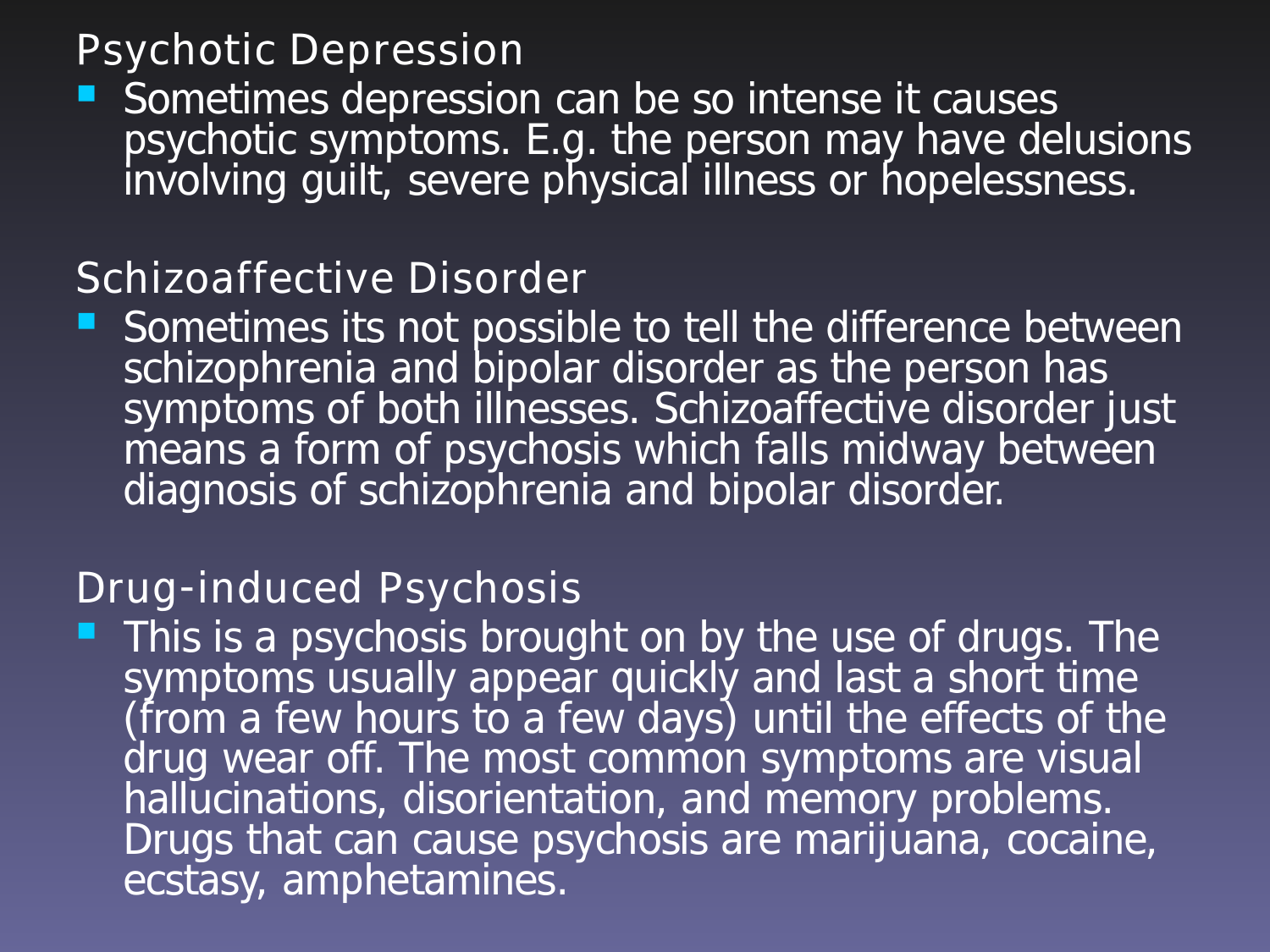

Psychotic Depression
Sometimes depression can be so intense it causes psychotic symptoms. E.g. the person may have delusions involving guilt, severe physical illness or hopelessness.

Schizoaffective Disorder
Sometimes its not possible to tell the difference between schizophrenia and bipolar disorder as the person has symptoms of both illnesses. Schizoaffective disorder just means a form of psychosis which falls midway between diagnosis of schizophrenia and bipolar disorder.

Drug-induced Psychosis
This is a psychosis brought on by the use of drugs. The symptoms usually appear quickly and last a short time (from a few hours to a few days) until the effects of the drug wear off. The most common symptoms are visual hallucinations, disorientation, and memory problems. Drugs that can cause psychosis are marijuana, cocaine, ecstasy, amphetamines.